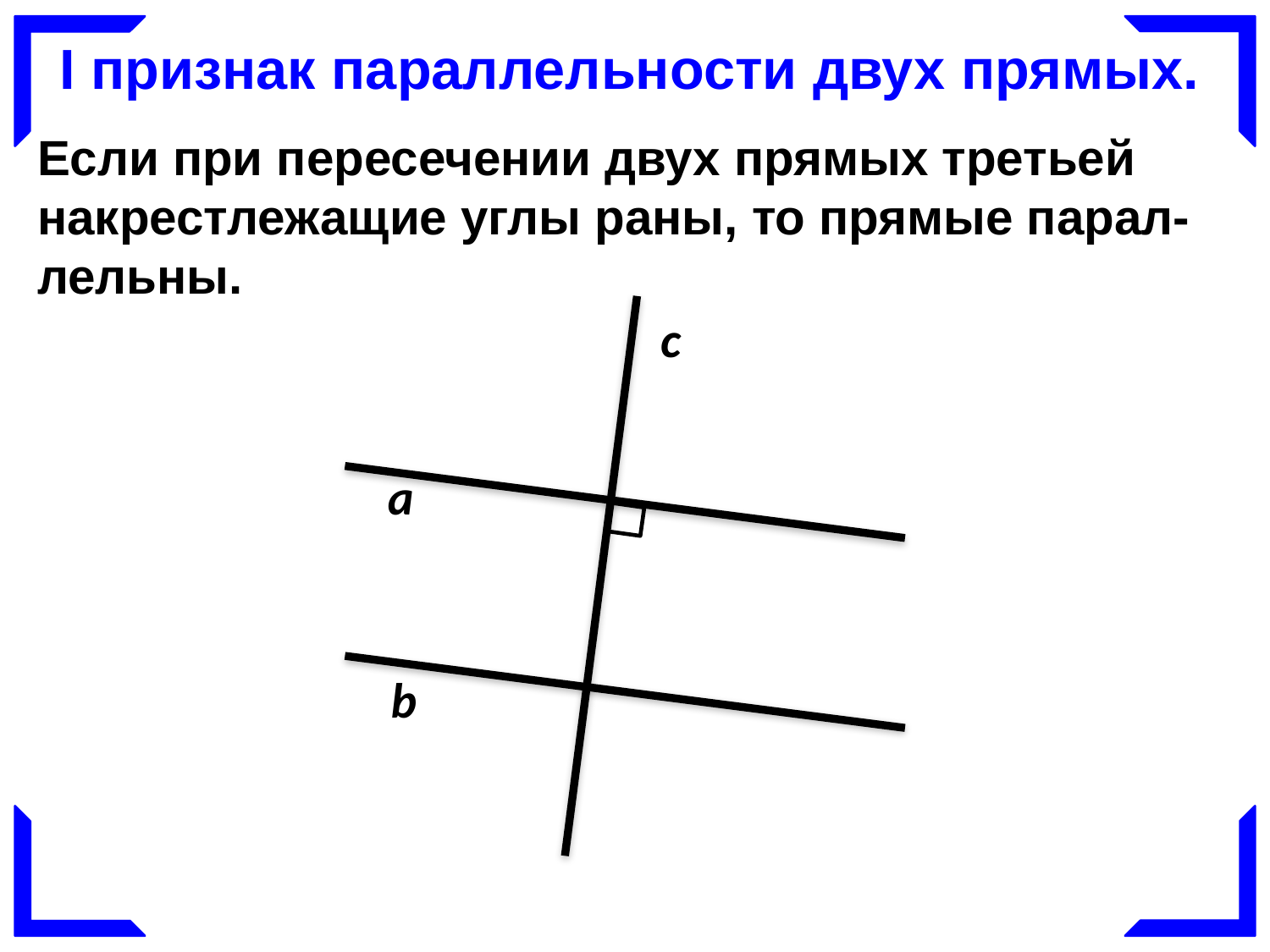

I признак параллельности двух прямых.
Если при пересечении двух прямых третьей
накрестлежащие углы раны, то прямые парал-
лельны.
c
a

b